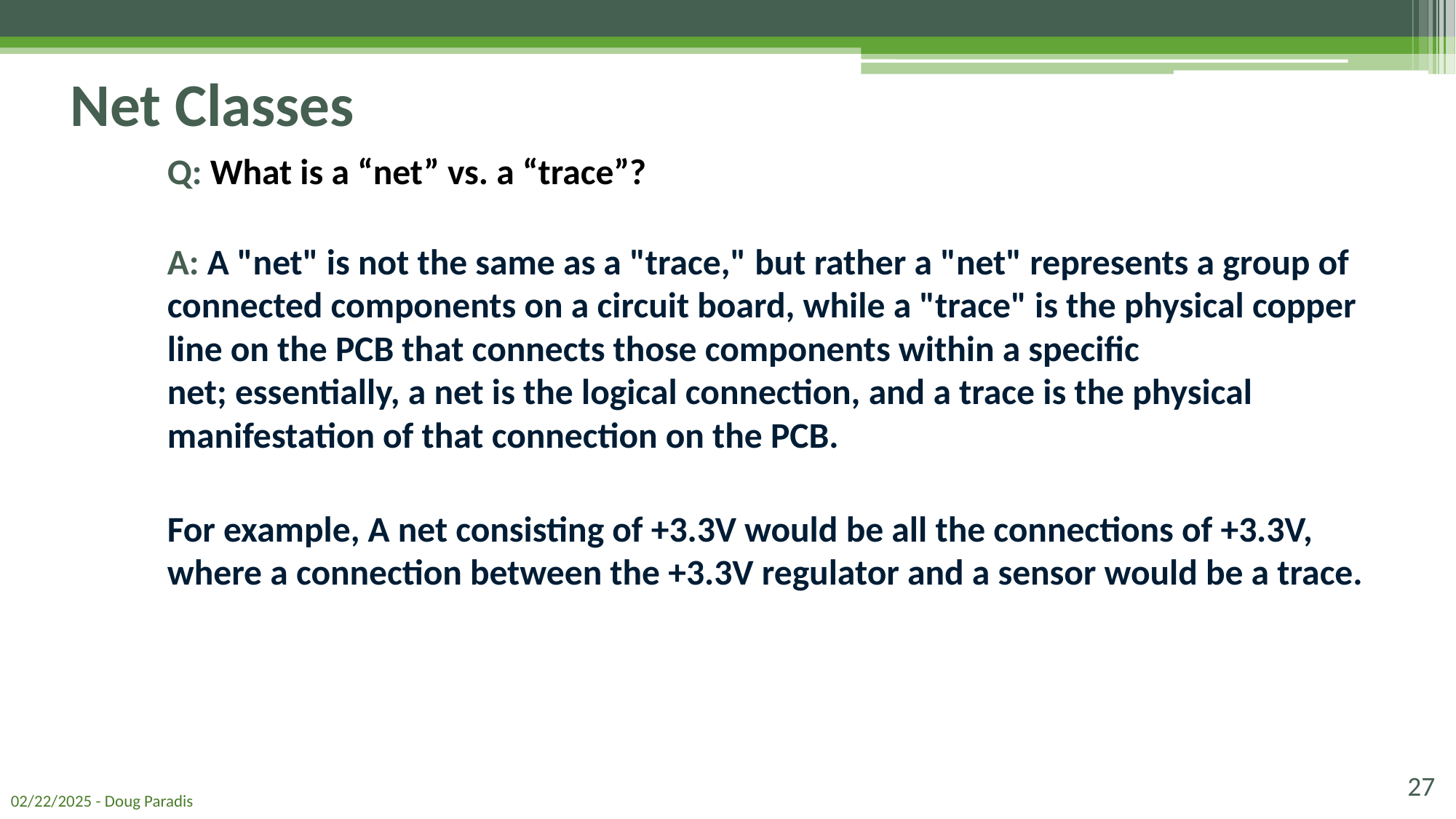

# Net Classes
Q: What is a “net” vs. a “trace”?
A: A "net" is not the same as a "trace," but rather a "net" represents a group of connected components on a circuit board, while a "trace" is the physical copper line on the PCB that connects those components within a specific net; essentially, a net is the logical connection, and a trace is the physical manifestation of that connection on the PCB.

For example, A net consisting of +3.3V would be all the connections of +3.3V, where a connection between the +3.3V regulator and a sensor would be a trace.

27
02/22/2025 - Doug Paradis